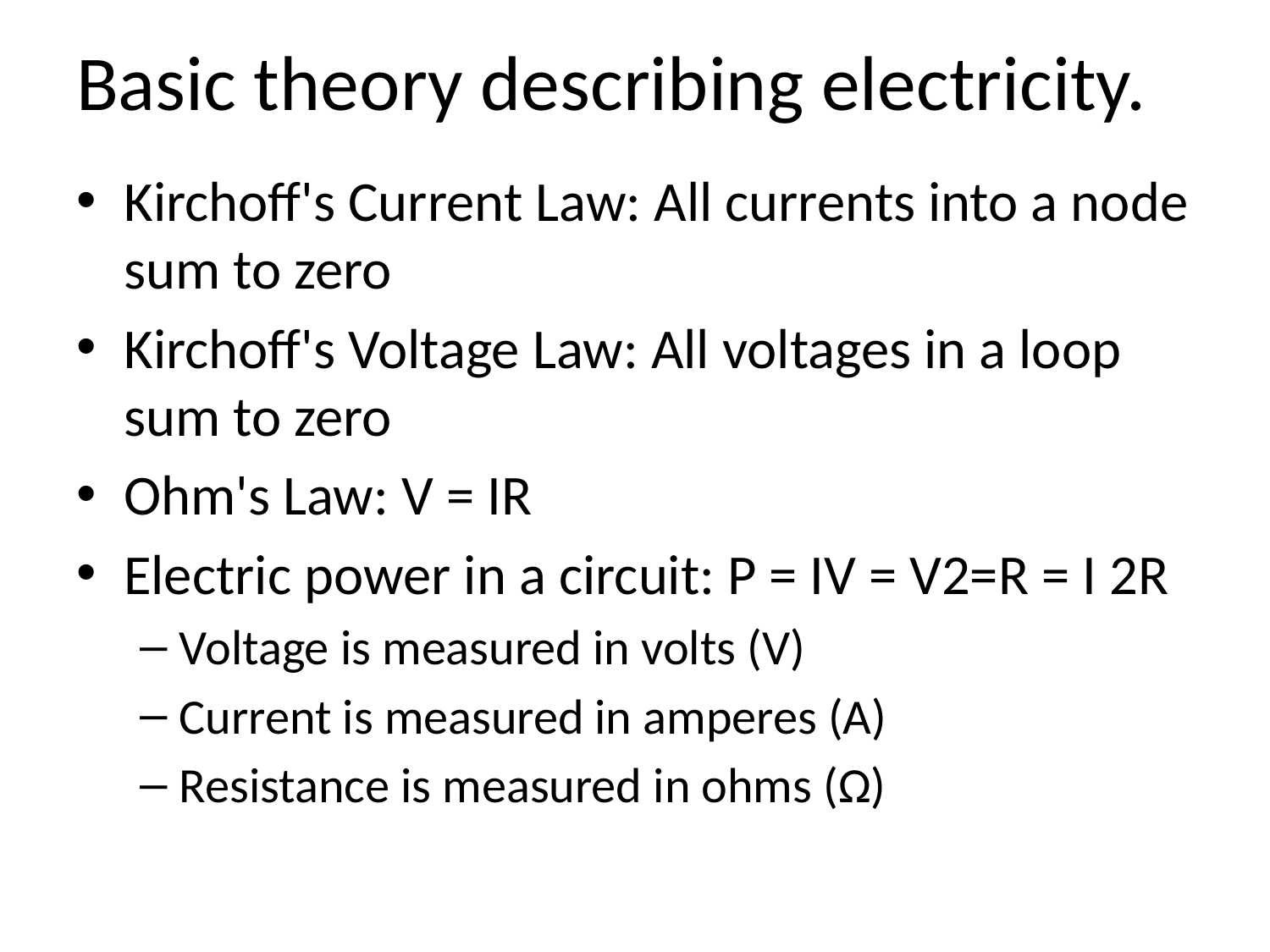

# Basic theory describing electricity.
Kirchoff's Current Law: All currents into a node sum to zero
Kirchoff's Voltage Law: All voltages in a loop sum to zero
Ohm's Law: V = IR
Electric power in a circuit: P = IV = V2=R = I 2R
Voltage is measured in volts (V)
Current is measured in amperes (A)
Resistance is measured in ohms (Ω)